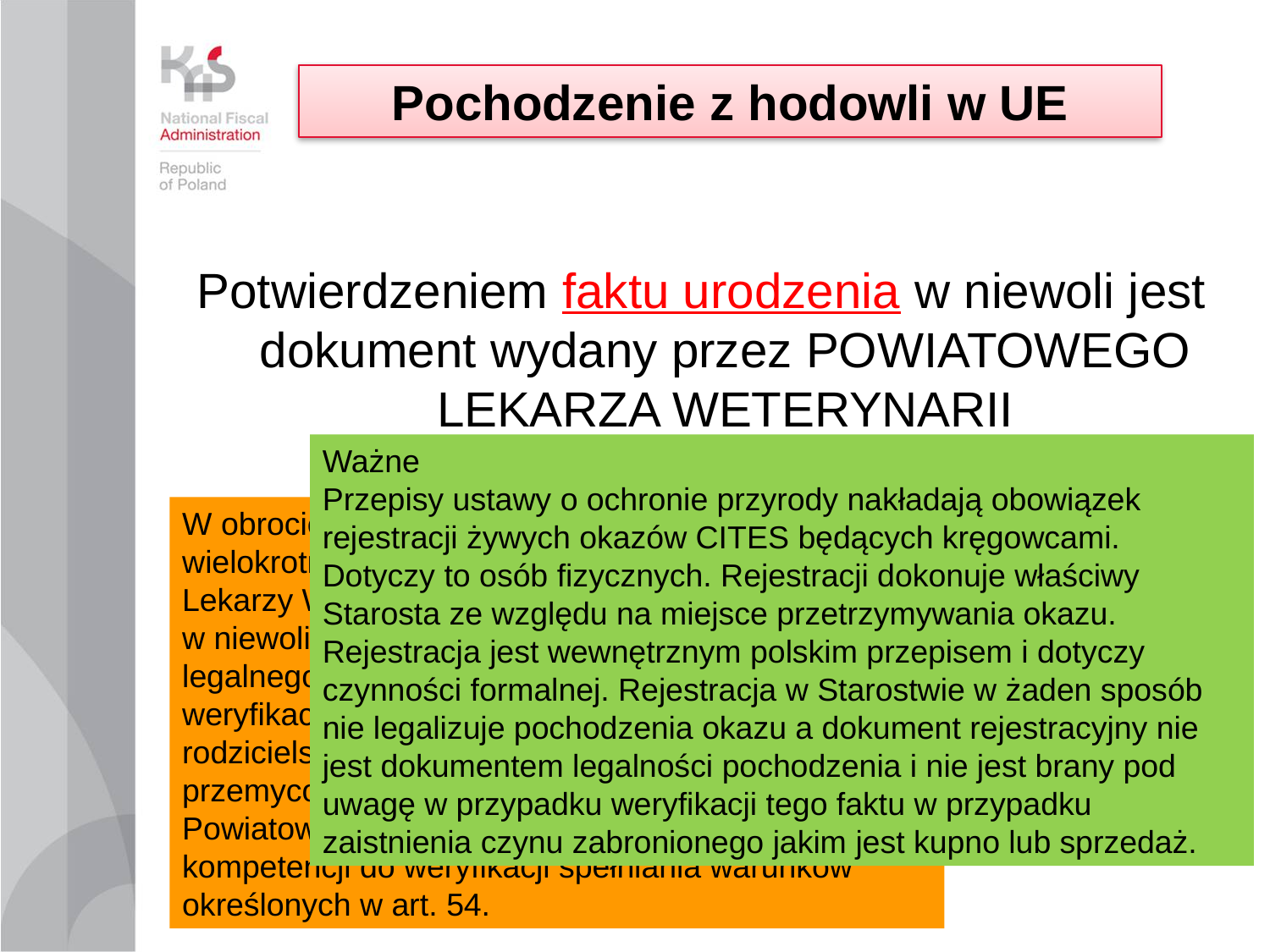

Pochodzenie z hodowli w UE
Potwierdzeniem faktu urodzenia w niewoli jest dokument wydany przez POWIATOWEGO LEKARZA WETERYNARII

UWAGA!
ww. dokument nie jest potwierdzeniem legalności hodowli.
Legana hodowla to taka, która spełnia warunki art. 54 rozporządzenia 865/2006
Ważne
Przepisy ustawy o ochronie przyrody nakładają obowiązek rejestracji żywych okazów CITES będących kręgowcami. Dotyczy to osób fizycznych. Rejestracji dokonuje właściwy Starosta ze względu na miejsce przetrzymywania okazu. Rejestracja jest wewnętrznym polskim przepisem i dotyczy czynności formalnej. Rejestracja w Starostwie w żaden sposób nie legalizuje pochodzenia okazu a dokument rejestracyjny nie jest dokumentem legalności pochodzenia i nie jest brany pod uwagę w przypadku weryfikacji tego faktu w przypadku zaistnienia czynu zabronionego jakim jest kupno lub sprzedaż.
W obrocie wewnątrzwspólnotowym pojawiają się wielokrotnie dokumenty wydane przez Powiatowych Lekarzy Weterynarii stwierdzające fakt urodzenia
w niewoli. Taki dokument nie stanowi dowodu legalnego pochodzenia ponieważ nie obejmuje weryfikacji legalności pochodzenia stada rodzicielskiego. Okazy urodzone z rodziców np. przemyconych będą miały status nielegalny. Powiatowy lekarz Weterynarii nie posiada także kompetencji do weryfikacji spełniania warunków określonych w art. 54.